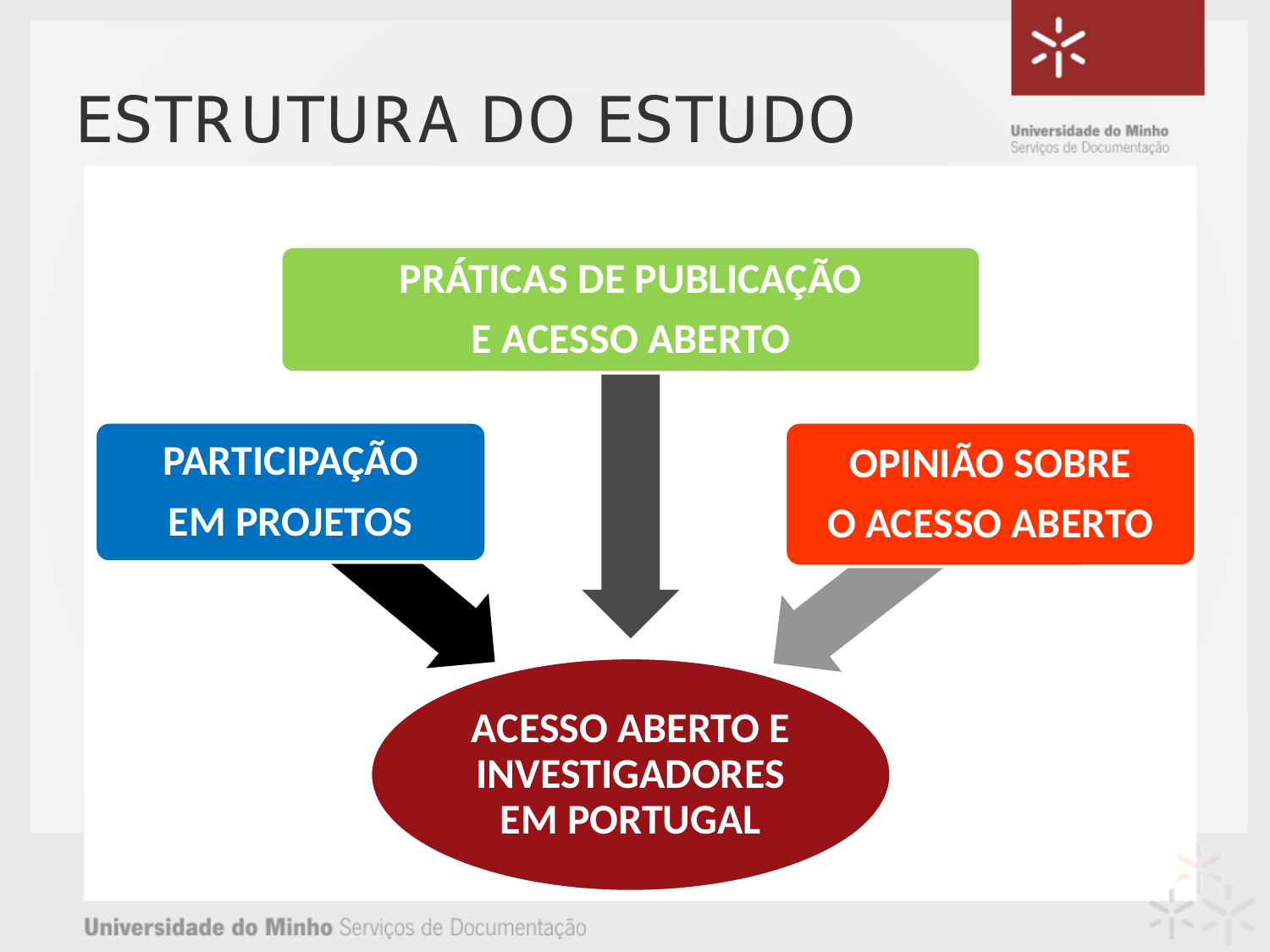

# ESTRUTURA DO ESTUDO
ACESSO ABERTO E INVESTIGADORES EM PORTUGAL
PARTICIPAÇÃO
EM PROJETOS
PRÁTICAS DE PUBLICAÇÃO
E ACESSO ABERTO
OPINIÃO SOBRE
O ACESSO ABERTO